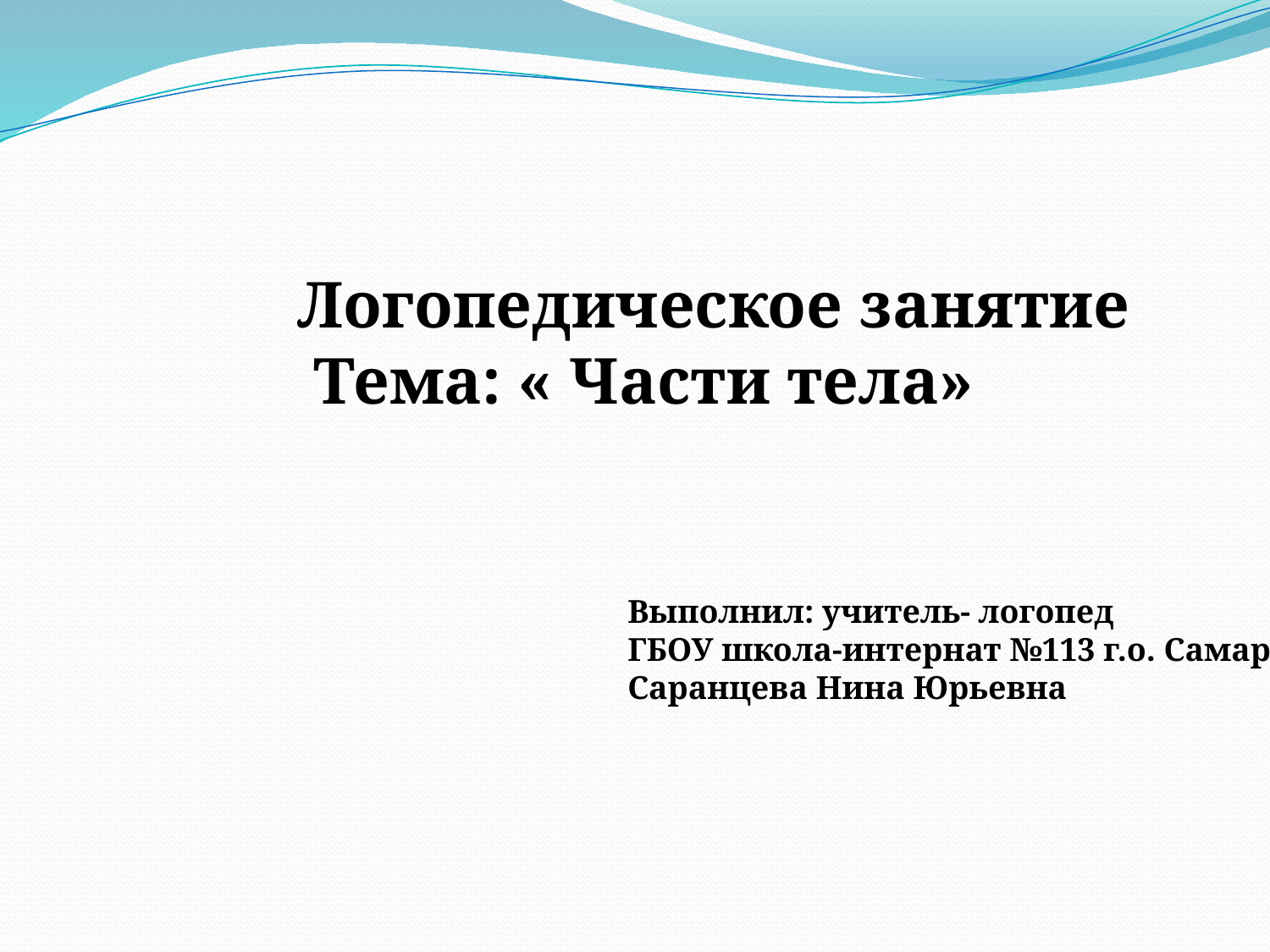

Логопедическое занятие
 Тема: « Части тела»

Выполнил: учитель- логопед
ГБОУ школа-интернат №113 г.о. Самара
Саранцева Нина Юрьевна